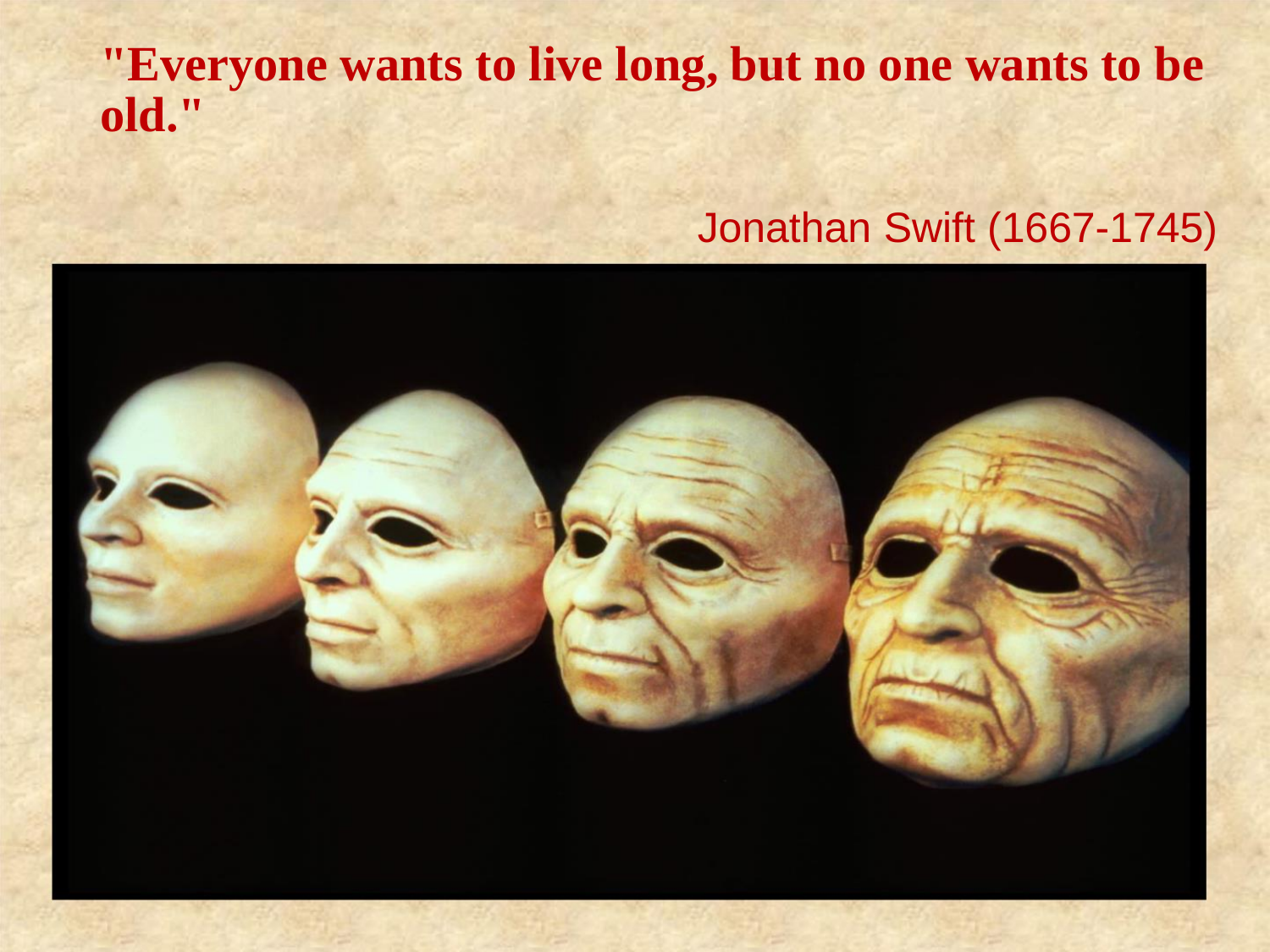

"Everyone wants to live long, but no one wants to be old."

Jonathan Swift (1667-1745)